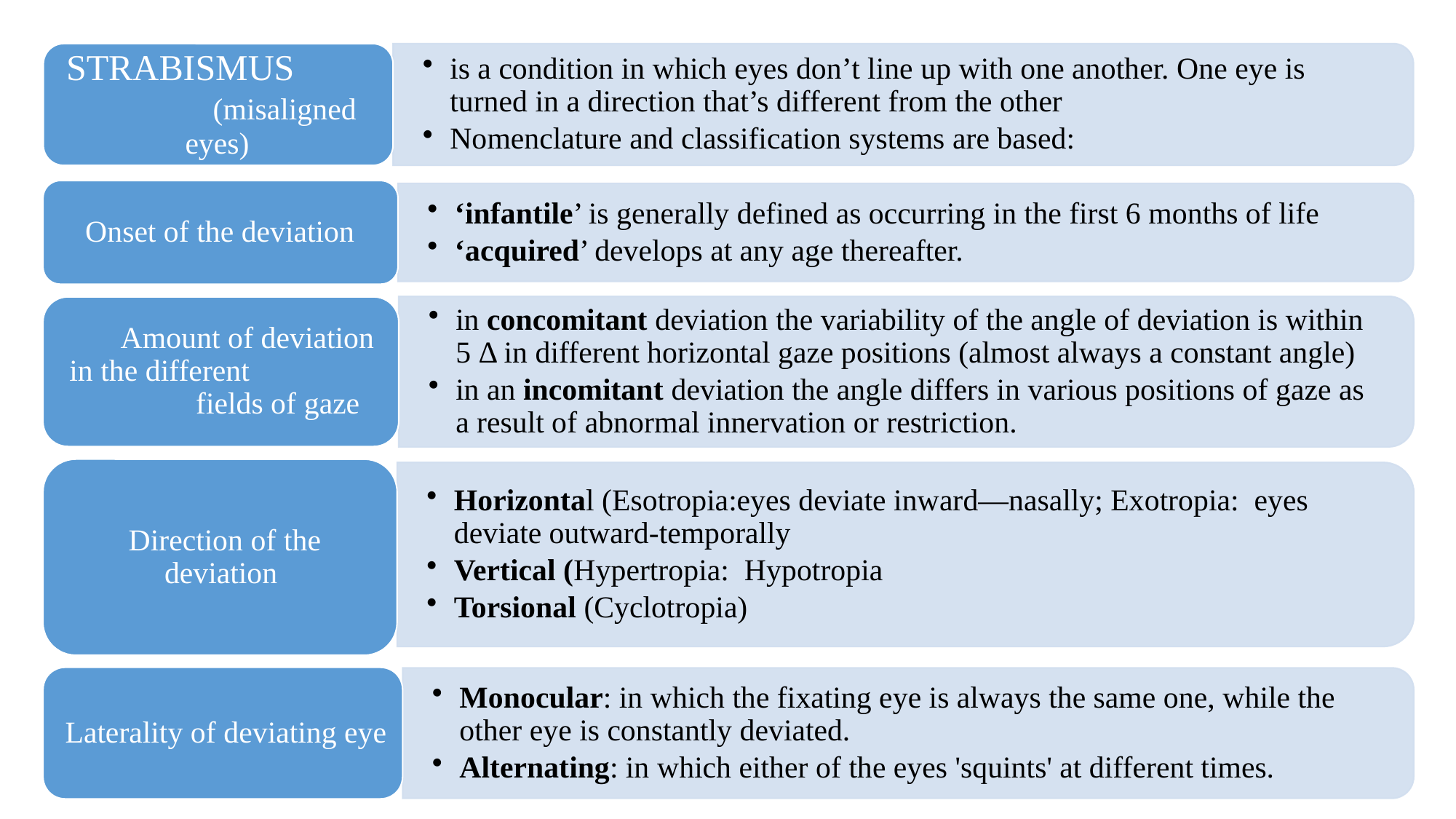

is a condition in which eyes don’t line up with one another. One eye is turned in a direction that’s different from the other
Nomenclature and classification systems are based:
STRABISMUS                        (misaligned eyes)
‘infantile’ is generally defined as occurring in the first 6 months of life
‘acquired’ develops at any age thereafter.
   Onset of the deviation
in concomitant deviation the variability of the angle of deviation is within 5 Δ in different horizontal gaze positions (almost always a constant angle)
in an incomitant deviation the angle differs in various positions of gaze as a result of abnormal innervation or restriction.
      Amount of deviation in the different                                 fields of gaze
Horizontal (Esotropia:eyes deviate inward—nasally; Exotropia:  eyes deviate outward-temporally
Vertical (Hypertropia:  Hypotropia
Torsional (Cyclotropia)
Direction of the deviation
Monocular: in which the fixating eye is always the same one, while the other eye is constantly deviated.
Alternating: in which either of the eyes 'squints' at different times.
Laterality of deviating eye